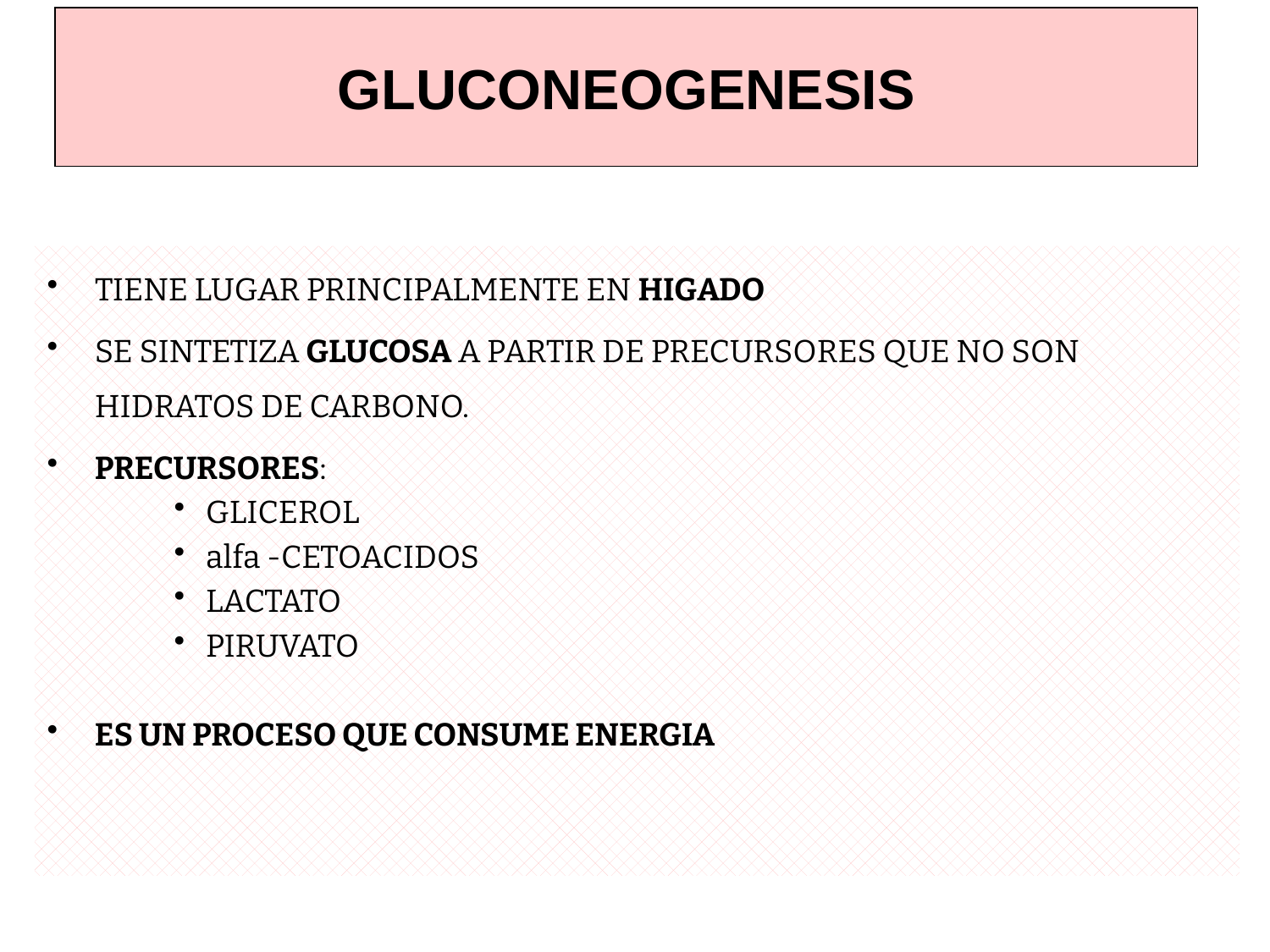

GLUCONEOGENESIS
TIENE LUGAR PRINCIPALMENTE EN HIGADO
SE SINTETIZA GLUCOSA A PARTIR DE PRECURSORES QUE NO SON HIDRATOS DE CARBONO.
PRECURSORES:
GLICEROL
alfa -CETOACIDOS
LACTATO
PIRUVATO

ES UN PROCESO QUE CONSUME ENERGIA